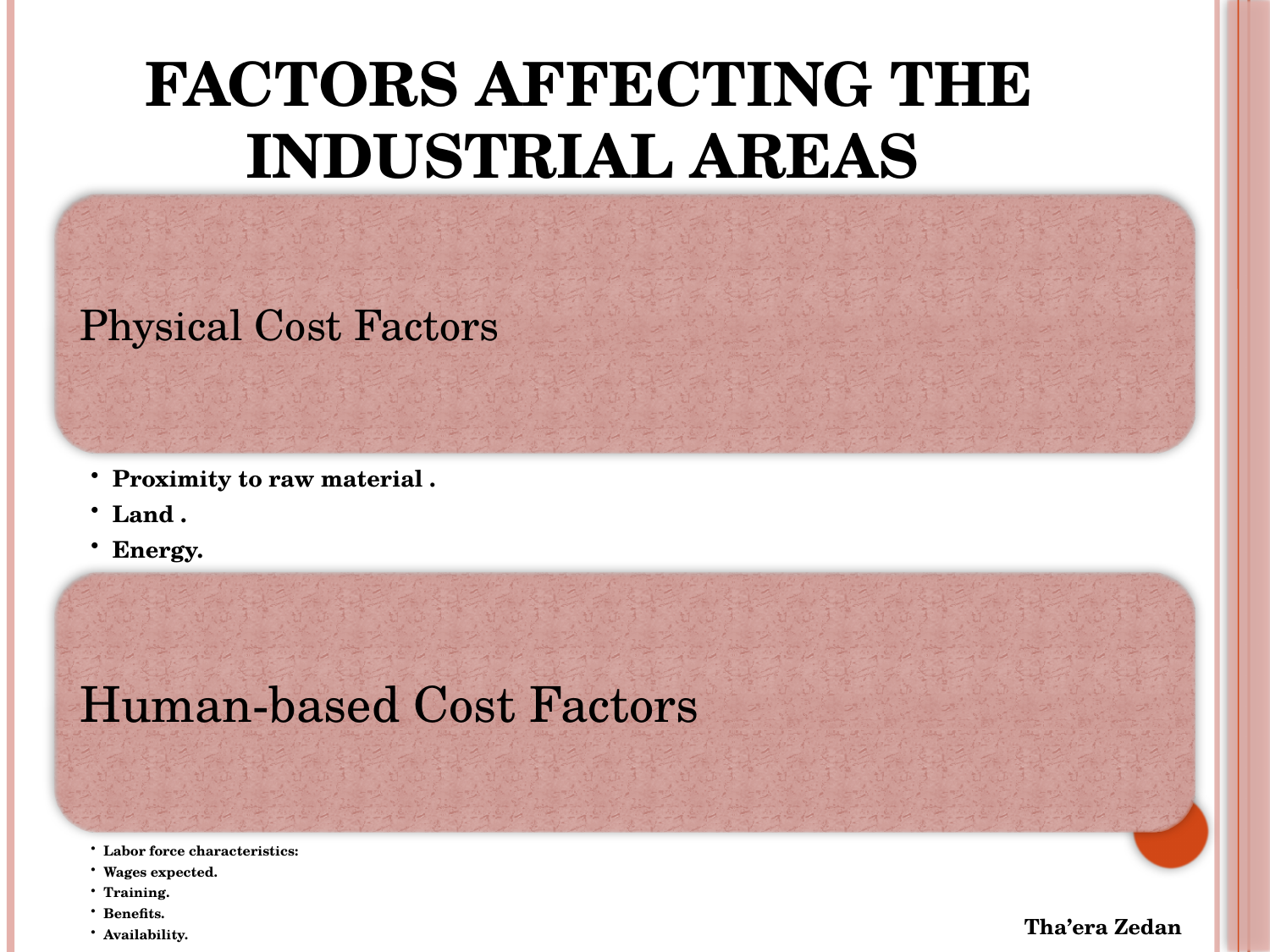

# Factors affecting the industrial areas
Physical Cost Factors
Proximity to raw material .
Human-based Cost Factors
Labor force characteristics:
Wages expected.
Training.
Benefits.
Availability.
Land .
Energy.
Tha’era Zedan